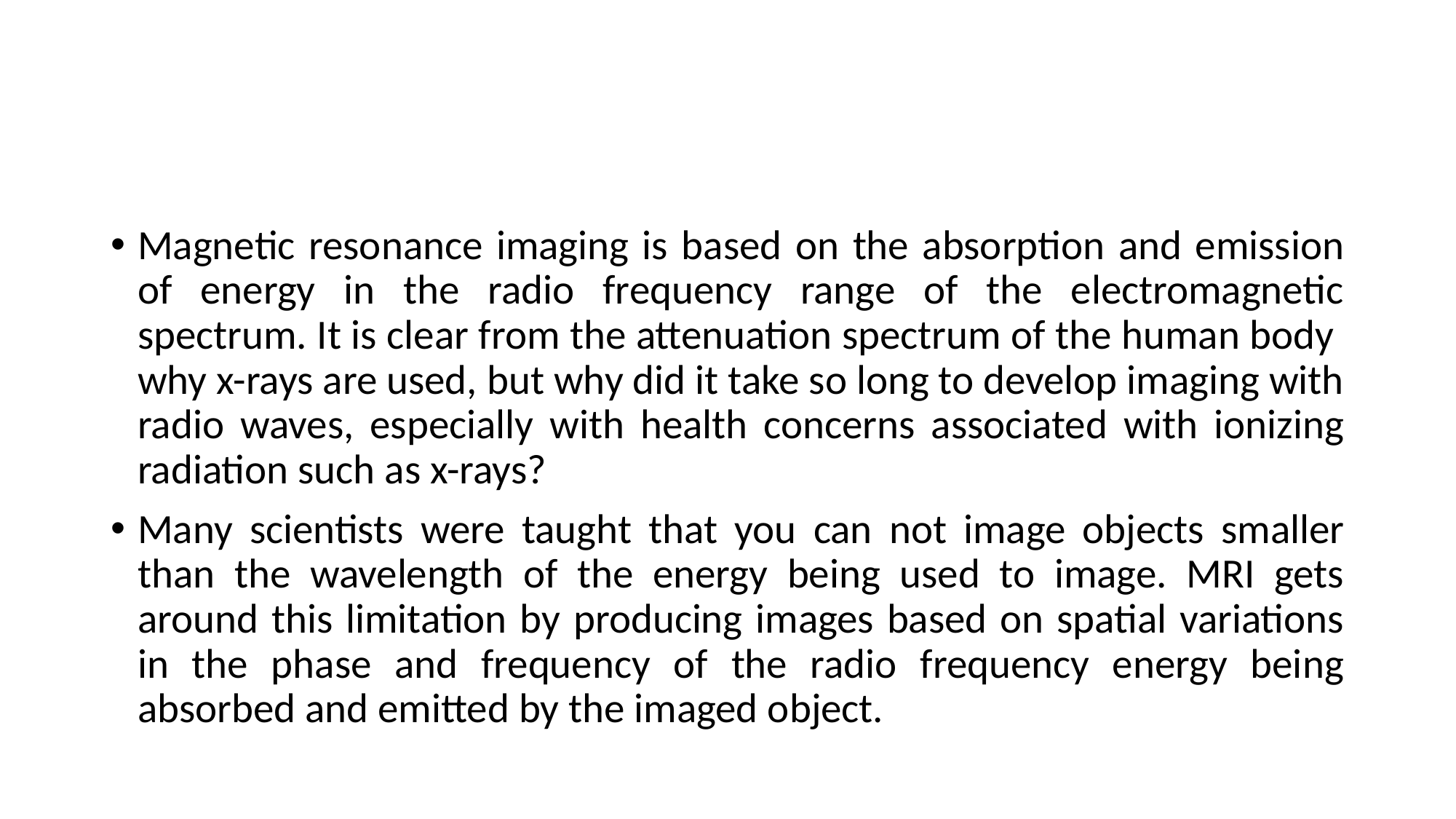

#
Magnetic resonance imaging is based on the absorption and emission of energy in the radio frequency range of the electromagnetic spectrum. It is clear from the attenuation spectrum of the human body  why x-rays are used, but why did it take so long to develop imaging with radio waves, especially with health concerns associated with ionizing radiation such as x-rays?
Many scientists were taught that you can not image objects smaller than the wavelength of the energy being used to image. MRI gets around this limitation by producing images based on spatial variations in the phase and frequency of the radio frequency energy being absorbed and emitted by the imaged object.